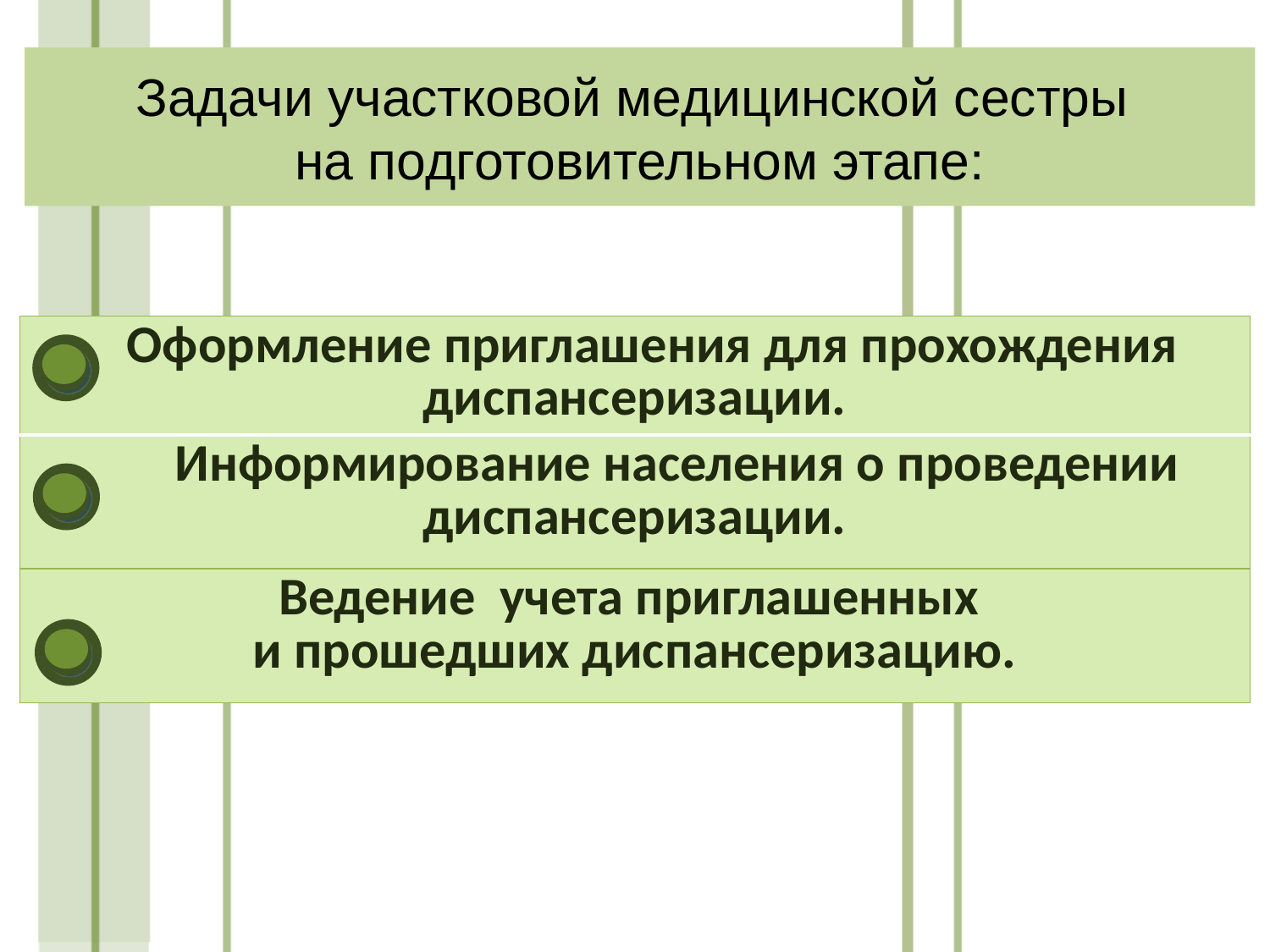

# Задачи участковой медицинской сестры на подготовительном этапе:
| Оформление приглашения для прохождения диспансеризации. |
| --- |
| Информирование населения о проведении диспансеризации. |
| Ведение учета приглашенных и прошедших диспансеризацию. |